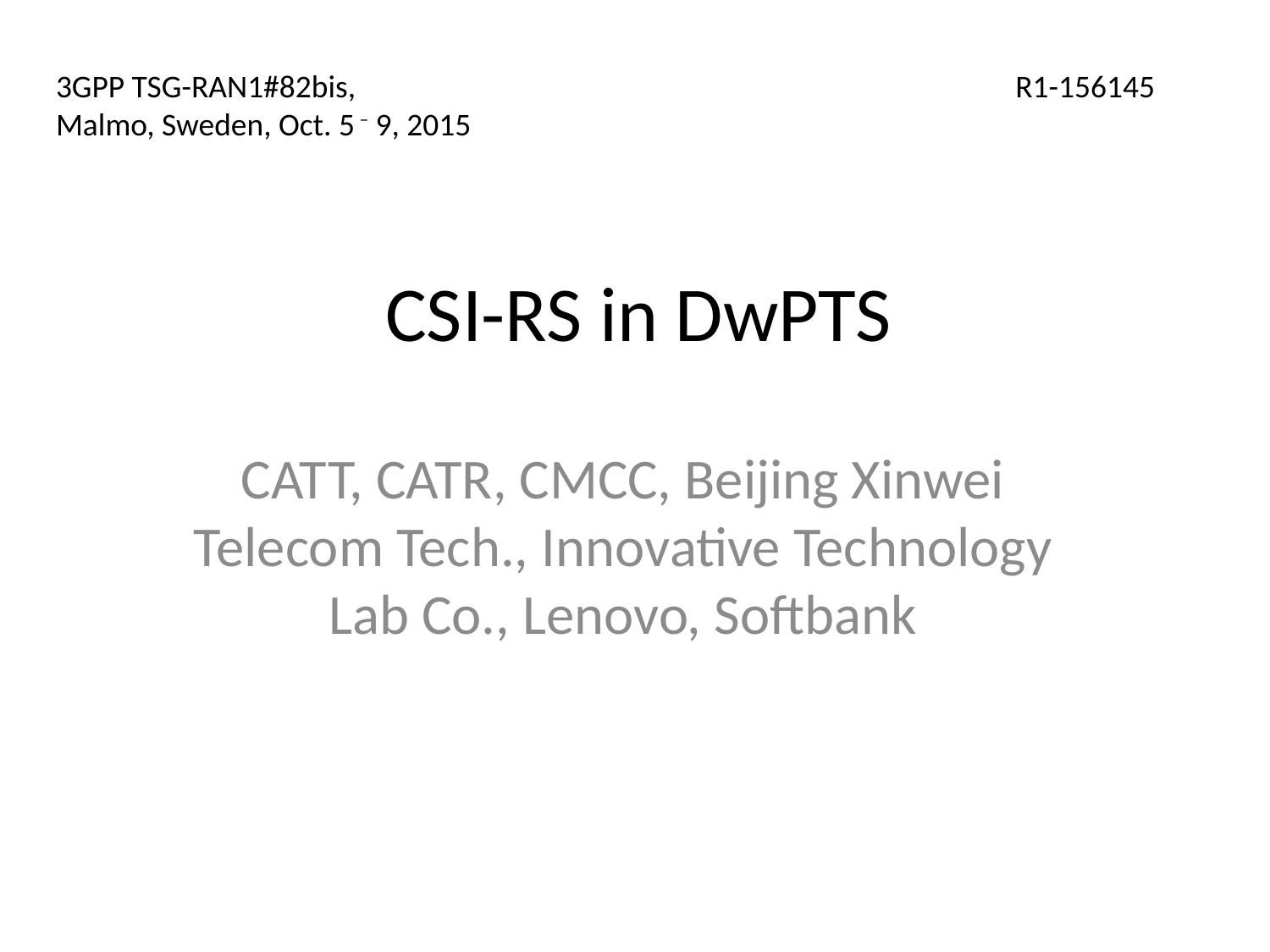

3GPP TSG-RAN1#82bis,
Malmo, Sweden, Oct. 5 – 9, 2015
R1-156145
# CSI-RS in DwPTS
CATT, CATR, CMCC, Beijing Xinwei Telecom Tech., Innovative Technology Lab Co., Lenovo, Softbank